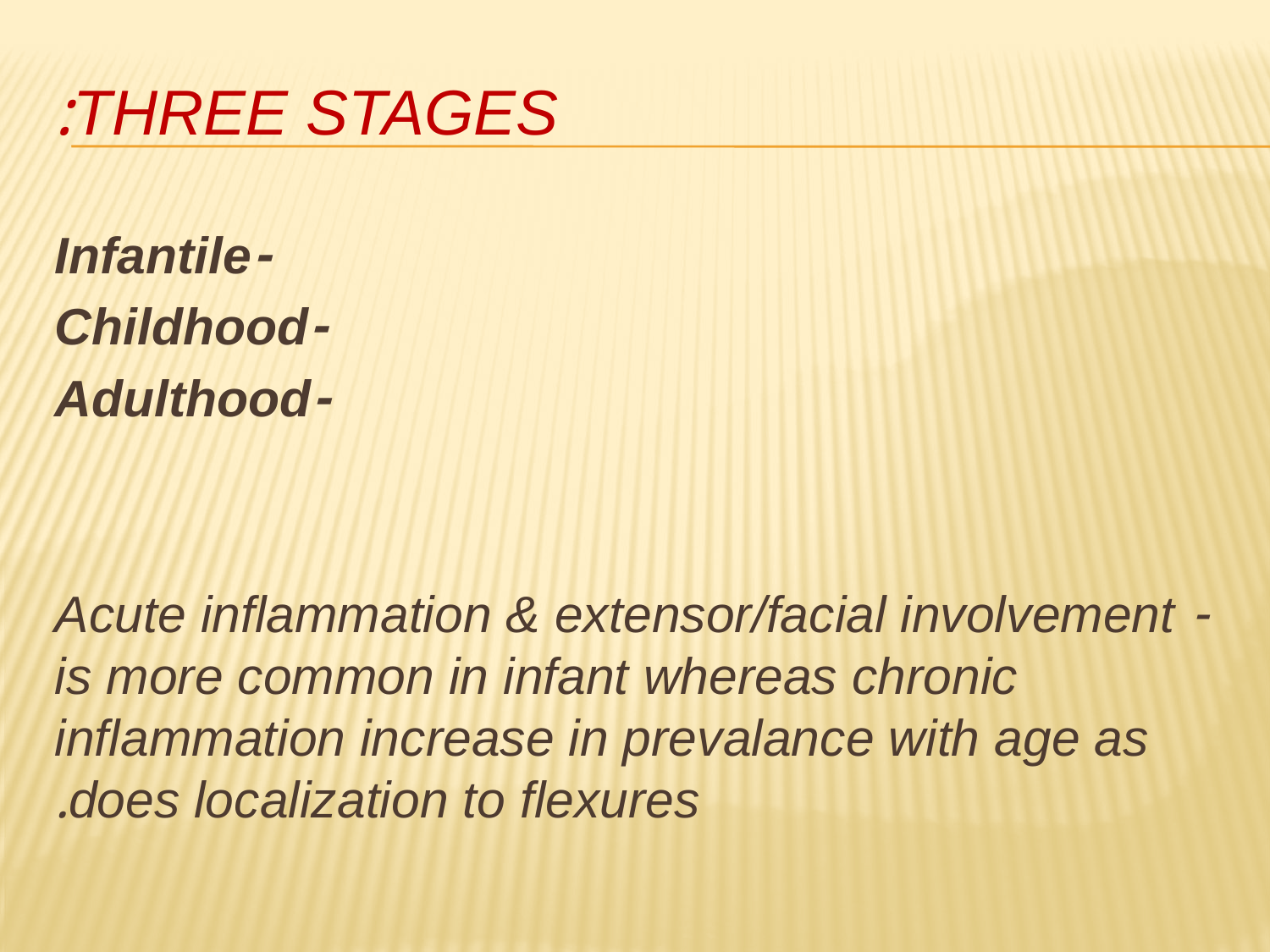

# Three stages:
-Infantile
-Childhood
-Adulthood

-Acute inflammation & extensor/facial involvement  is more common in infant whereas chronic inflammation increase in prevalance with age as does localization to flexures.